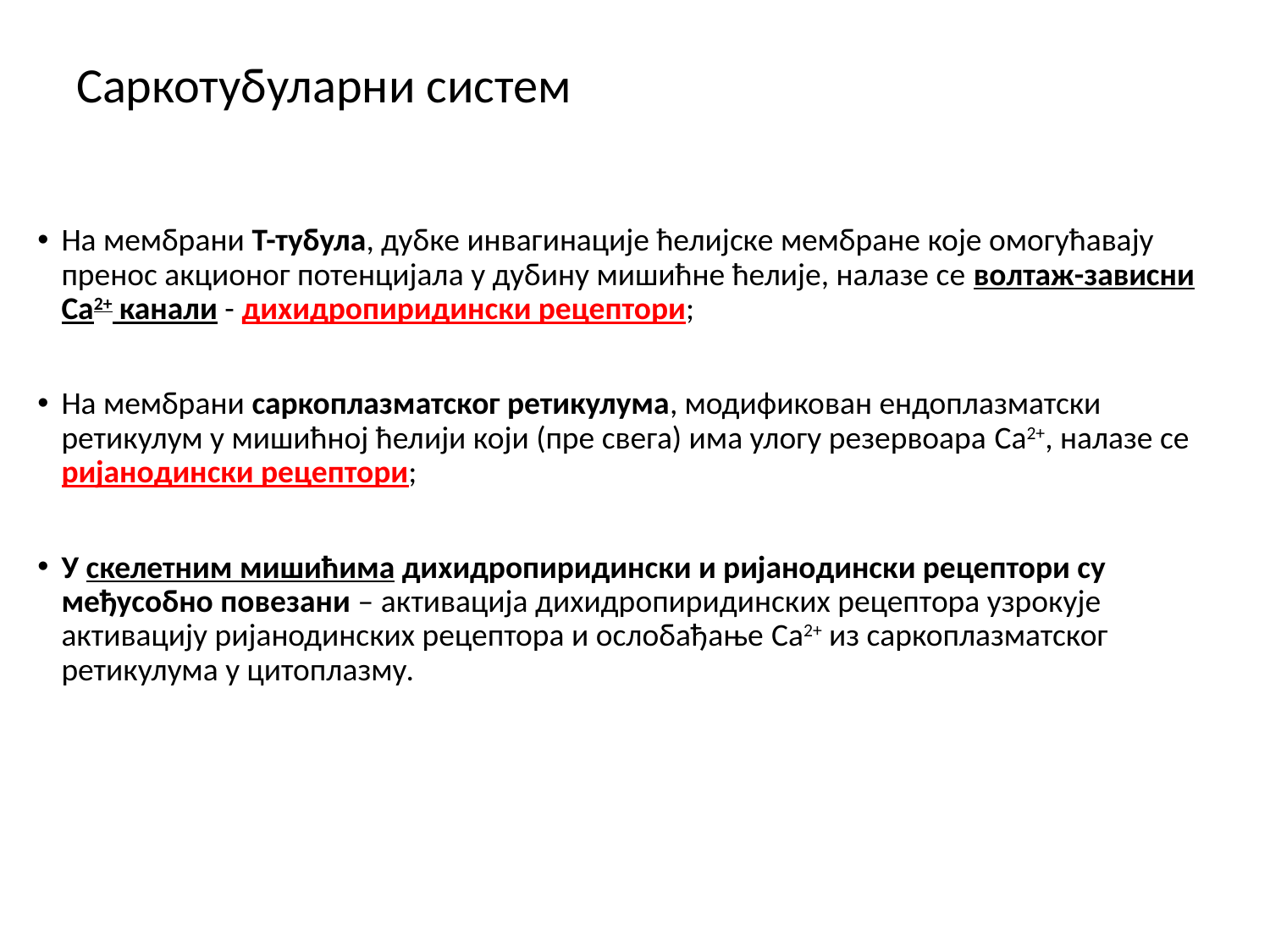

# Саркотубуларни систем

На мембрани Т-тубула, дубке инвагинације ћелијске мембране које омогућавају пренос акционог потенцијала у дубину мишићне ћелије, налазе се волтаж-зависни Ca2+ канали - дихидропиридински рецептори;

На мембрани саркоплазматског ретикулума, модификован ендоплазматски ретикулум у мишићној ћелији који (пре свега) има улогу резервоара Ca2+, налазе се ријанодински рецептори;

У скелетним мишићима дихидропиридински и ријанодински рецептори су међусобно повезани – активација дихидропиридинских рецептора узрокује активацију ријанодинских рецептора и ослобађање Ca2+ из саркоплазматског ретикулума у цитоплазму.